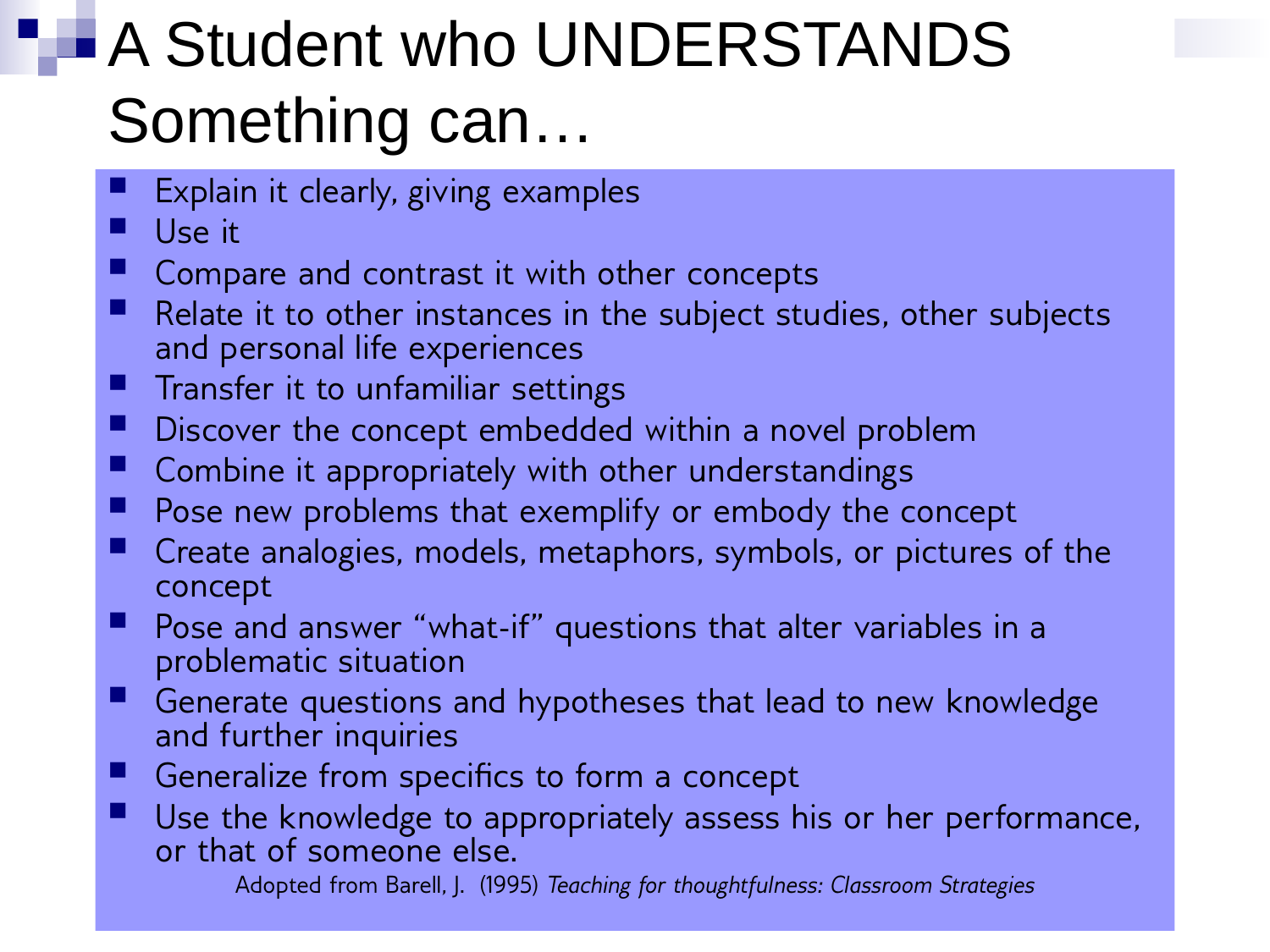

# A Student who UNDERSTANDS Something can…
Explain it clearly, giving examples
Use it
Compare and contrast it with other concepts
Relate it to other instances in the subject studies, other subjects and personal life experiences
Transfer it to unfamiliar settings
Discover the concept embedded within a novel problem
Combine it appropriately with other understandings
Pose new problems that exemplify or embody the concept
Create analogies, models, metaphors, symbols, or pictures of the concept
Pose and answer “what-if” questions that alter variables in a problematic situation
Generate questions and hypotheses that lead to new knowledge and further inquiries
Generalize from specifics to form a concept
Use the knowledge to appropriately assess his or her performance, or that of someone else.
Adopted from Barell, J.  (1995) Teaching for thoughtfulness: Classroom Strategies